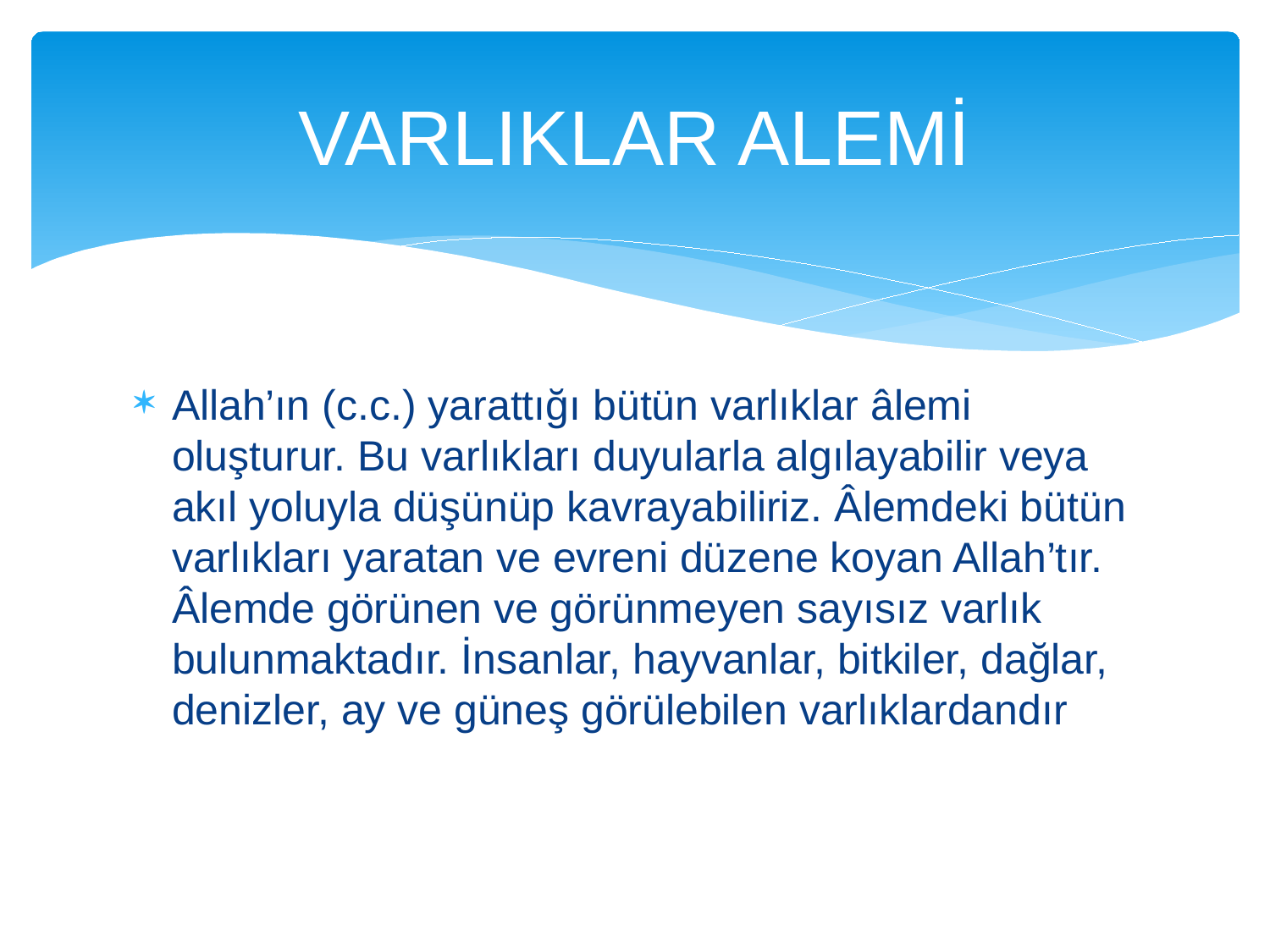

# VARLIKLAR ALEMİ
Allah’ın (c.c.) yarattığı bütün varlıklar âlemi oluşturur. Bu varlıkları duyularla algılayabilir veya akıl yoluyla düşünüp kavrayabiliriz. Âlemdeki bütün varlıkları yaratan ve evreni düzene koyan Allah’tır. Âlemde görünen ve görünmeyen sayısız varlık bulunmaktadır. İnsanlar, hayvanlar, bitkiler, dağlar, denizler, ay ve güneş görülebilen varlıklardandır